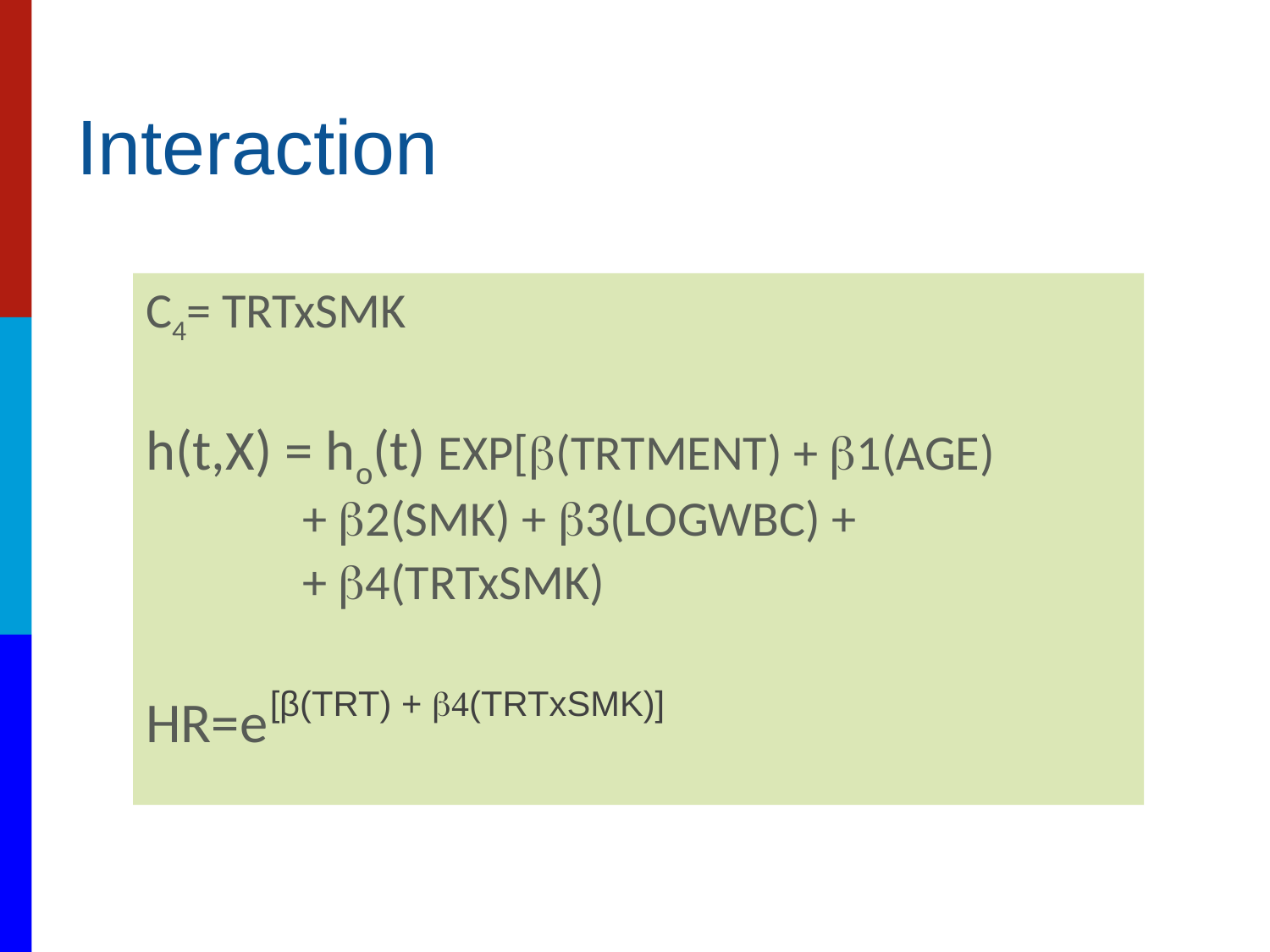

# Interaction
C4= TRTxSMK

h(t,X) = ho(t) EXP[β(TRTMENT) + β1(AGE)
              + β2(SMK) + β3(LOGWBC) +
              + β4(TRTxSMK)

HR=e
[β(TRT) + β4(TRTxSMK)]